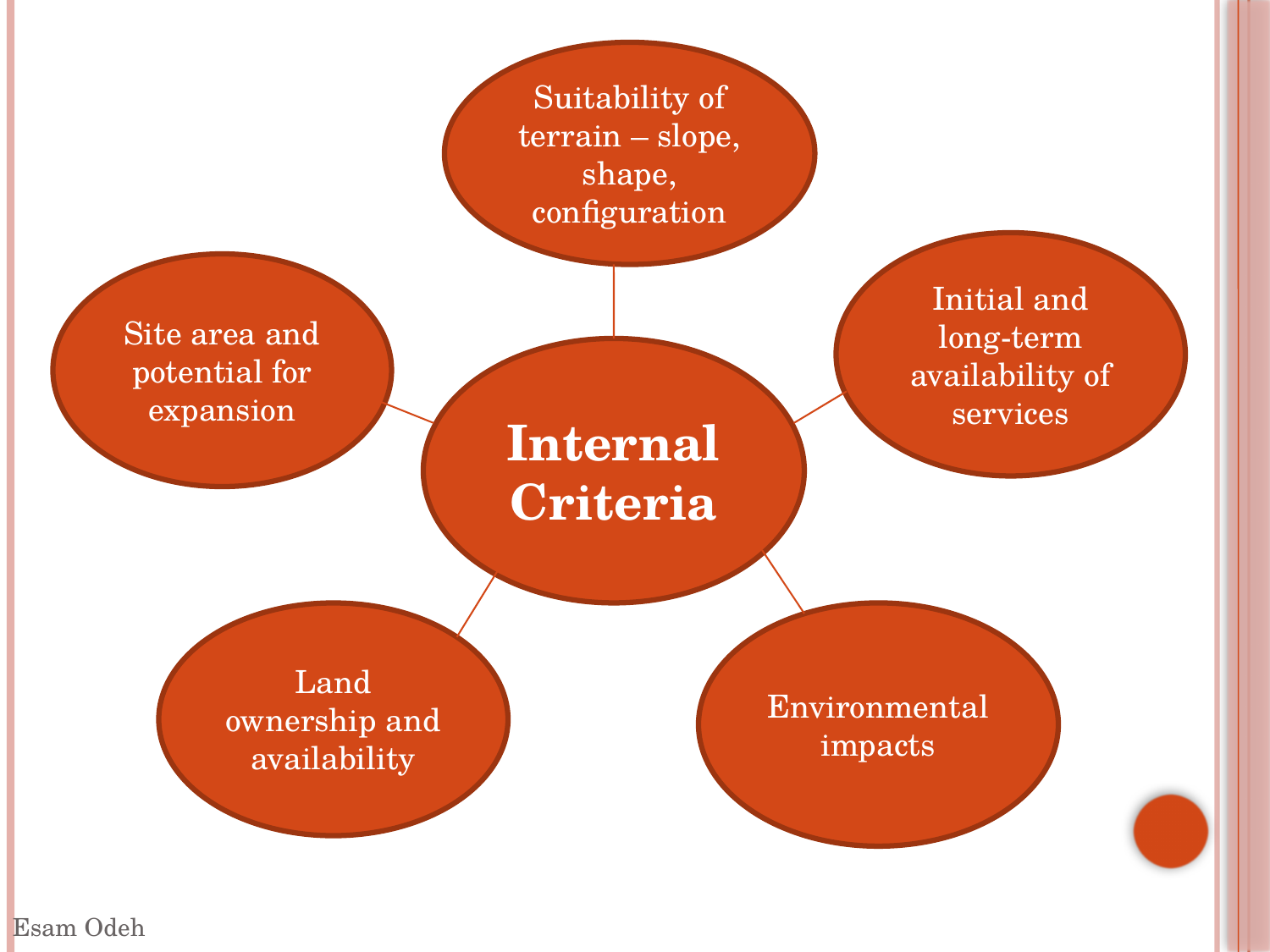

Suitability of terrain – slope, shape, configuration
Initial and long-term availability of services
Site area and potential for expansion
Internal Criteria
Land ownership and availability
Environmental impacts
Esam Odeh